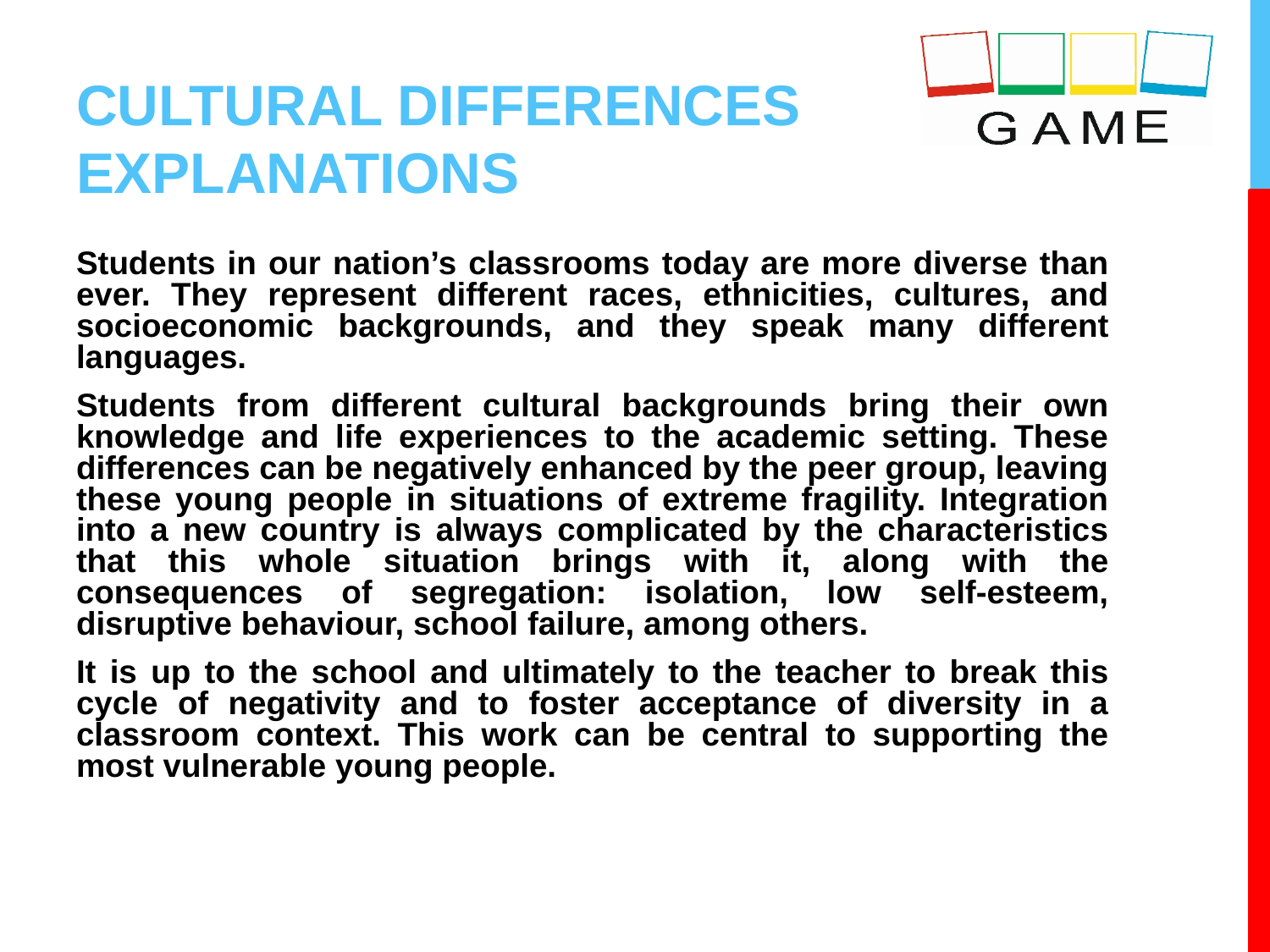

# CULTURAL DIFFERENCES EXPLANATIONS
Students in our nation’s classrooms today are more diverse than ever. They represent different races, ethnicities, cultures, and socioeconomic backgrounds, and they speak many different languages.
Students from different cultural backgrounds bring their own knowledge and life experiences to the academic setting. These differences can be negatively enhanced by the peer group, leaving these young people in situations of extreme fragility. Integration into a new country is always complicated by the characteristics that this whole situation brings with it, along with the consequences of segregation: isolation, low self-esteem, disruptive behaviour, school failure, among others.
It is up to the school and ultimately to the teacher to break this cycle of negativity and to foster acceptance of diversity in a classroom context. This work can be central to supporting the most vulnerable young people.